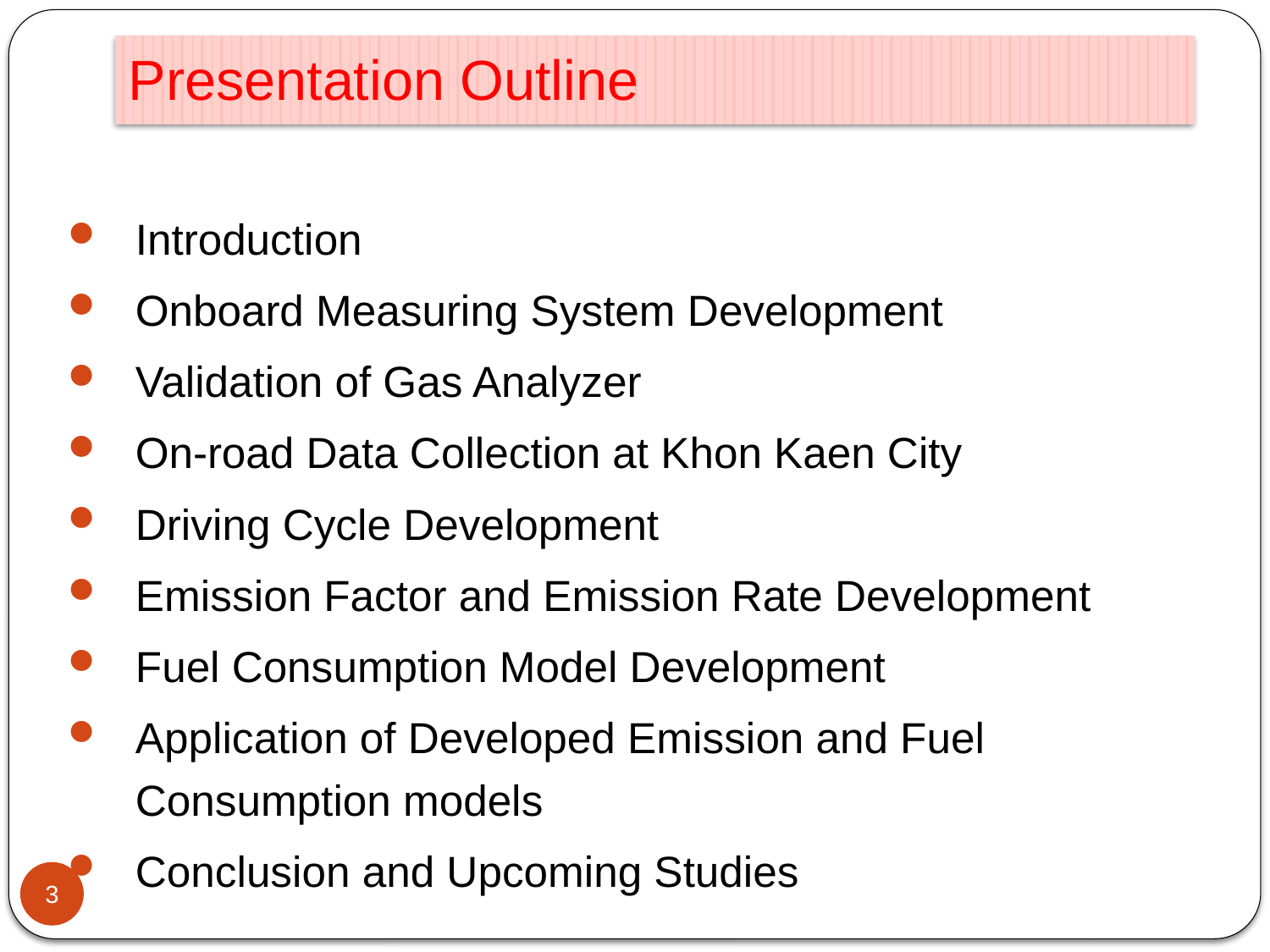

# Presentation Outline
Introduction
Onboard Measuring System Development
Validation of Gas Analyzer
On-road Data Collection at Khon Kaen City
Driving Cycle Development
Emission Factor and Emission Rate Development
Fuel Consumption Model Development
Application of Developed Emission and Fuel Consumption models
Conclusion and Upcoming Studies

3